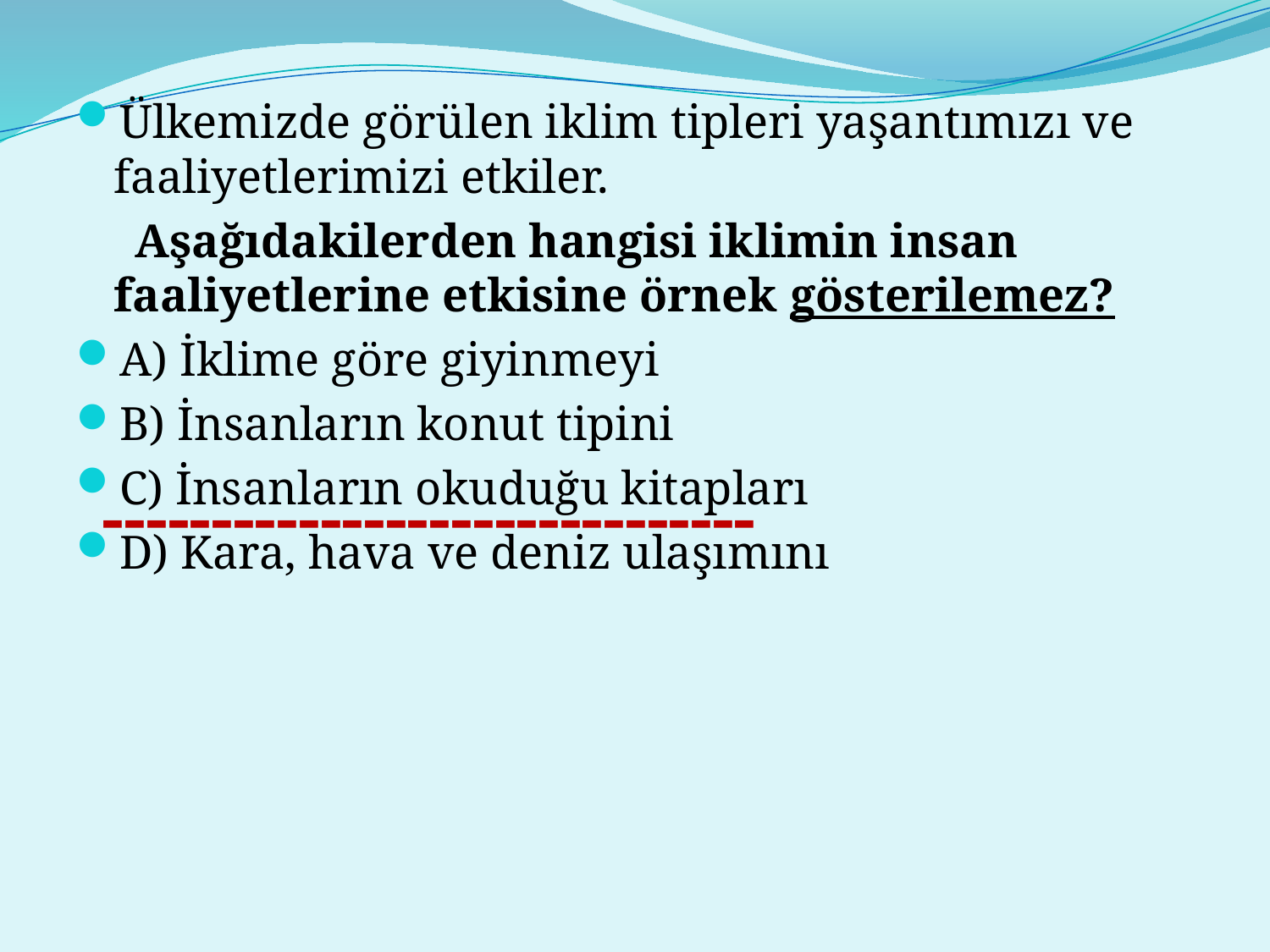

Ülkemizde görülen iklim tipleri yaşantımızı ve faaliyetlerimizi etkiler.
     Aşağıdakilerden hangisi iklimin insan faaliyetlerine etkisine örnek gösterilemez?
A) İklime göre giyinmeyi
B) İnsanların konut tipini
C) İnsanların okuduğu kitapları
D) Kara, hava ve deniz ulaşımını
------------------------------